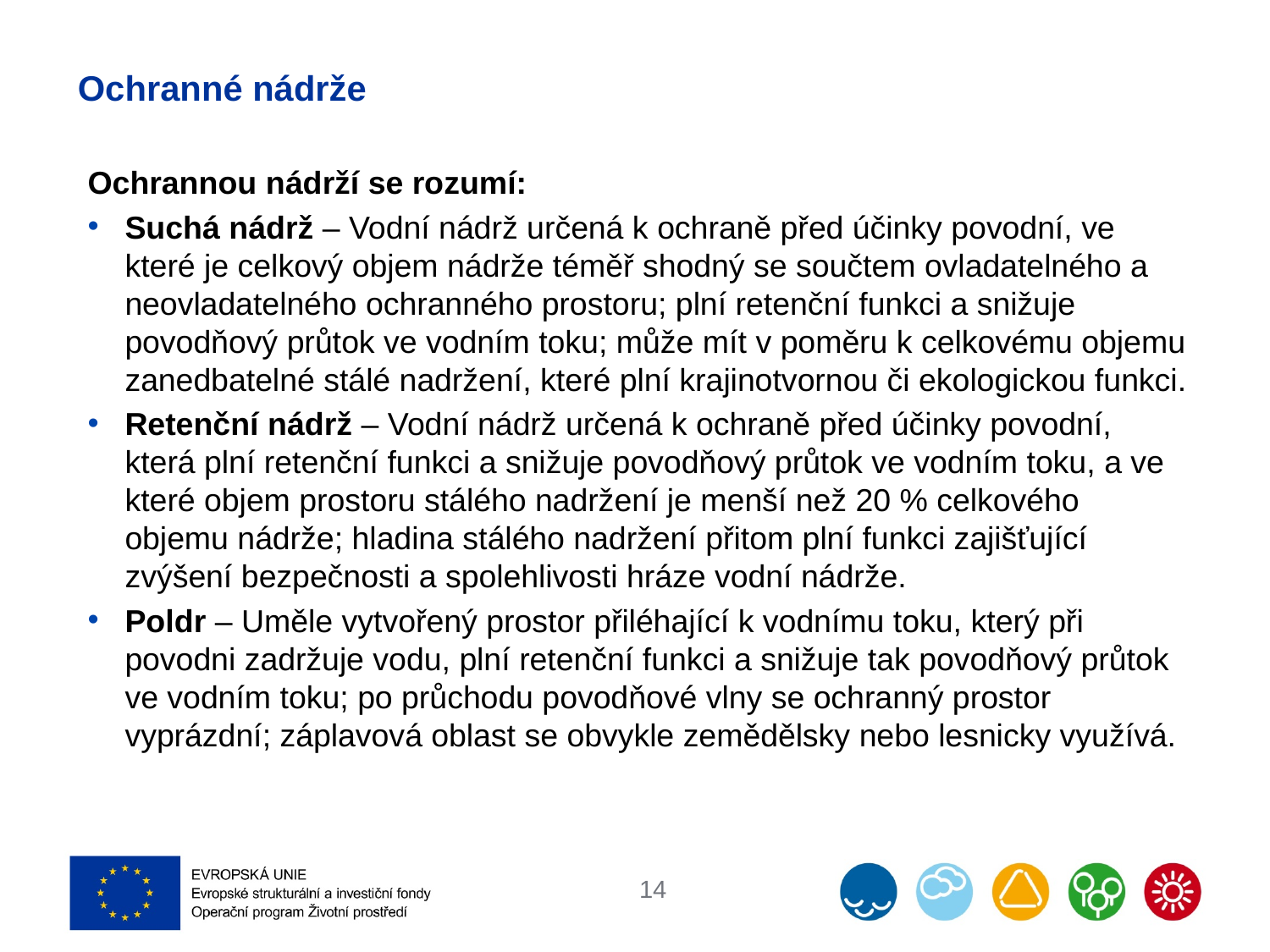

# Ochranné nádrže
Ochrannou nádrží se rozumí:
Suchá nádrž – Vodní nádrž určená k ochraně před účinky povodní, ve které je celkový objem nádrže téměř shodný se součtem ovladatelného a neovladatelného ochranného prostoru; plní retenční funkci a snižuje povodňový průtok ve vodním toku; může mít v poměru k celkovému objemu zanedbatelné stálé nadržení, které plní krajinotvornou či ekologickou funkci.
Retenční nádrž – Vodní nádrž určená k ochraně před účinky povodní, která plní retenční funkci a snižuje povodňový průtok ve vodním toku, a ve které objem prostoru stálého nadržení je menší než 20 % celkového objemu nádrže; hladina stálého nadržení přitom plní funkci zajišťující zvýšení bezpečnosti a spolehlivosti hráze vodní nádrže.
Poldr – Uměle vytvořený prostor přiléhající k vodnímu toku, který při povodni zadržuje vodu, plní retenční funkci a snižuje tak povodňový průtok ve vodním toku; po průchodu povodňové vlny se ochranný prostor vyprázdní; záplavová oblast se obvykle zemědělsky nebo lesnicky využívá.
14